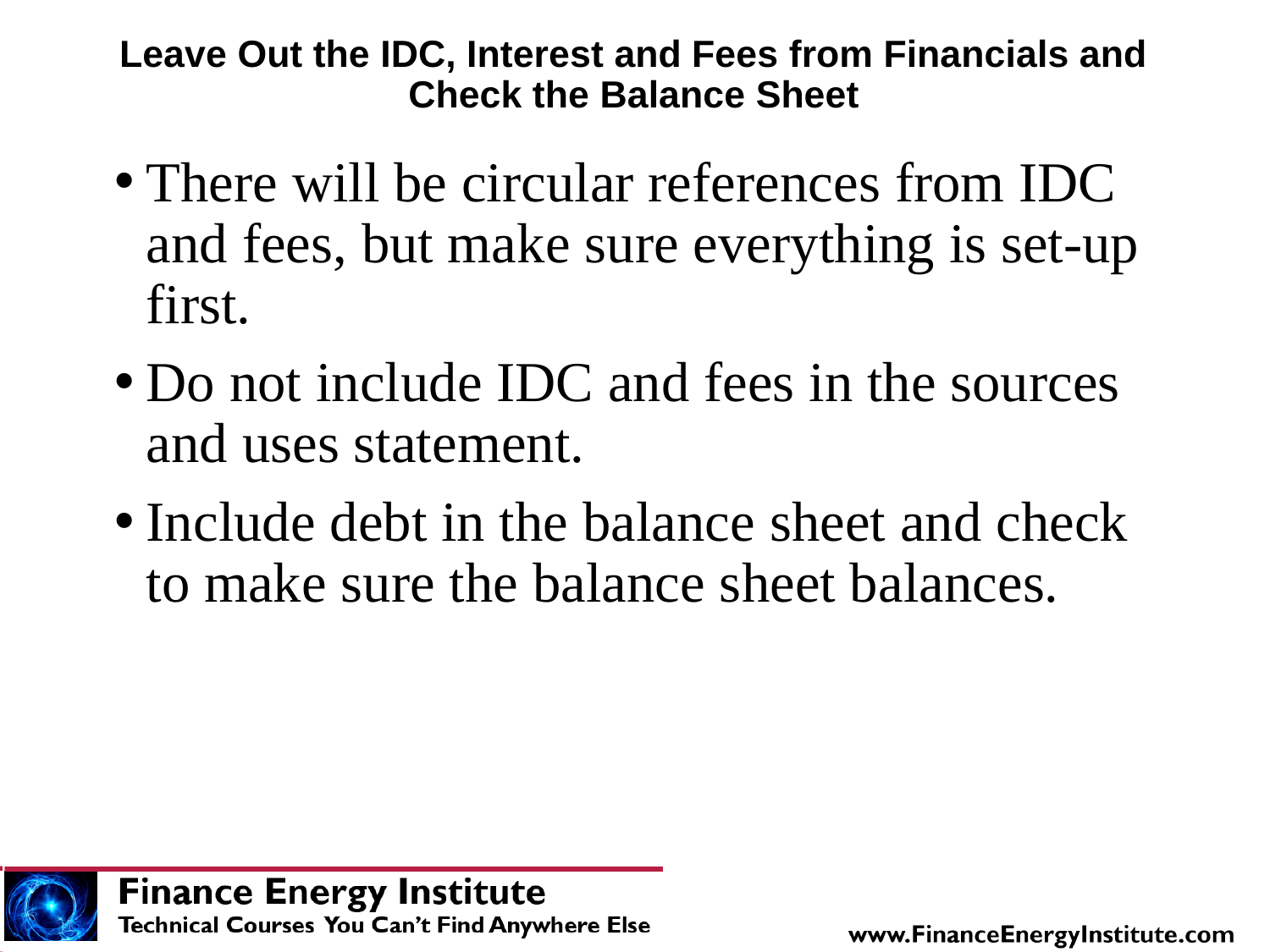

# Leave Out the IDC, Interest and Fees from Financials and Check the Balance Sheet
There will be circular references from IDC and fees, but make sure everything is set-up first.
Do not include IDC and fees in the sources and uses statement.
Include debt in the balance sheet and check to make sure the balance sheet balances.